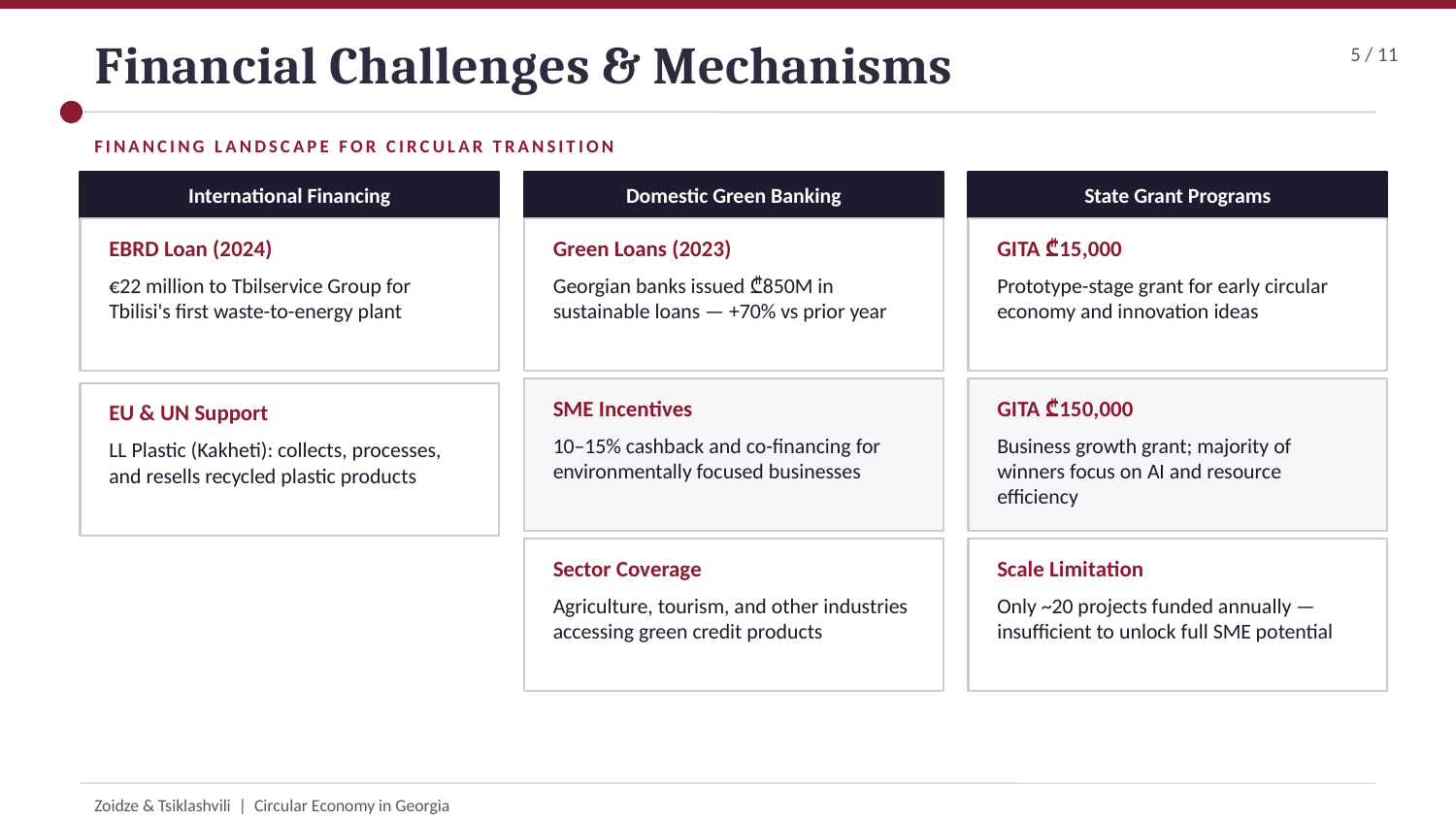

Financial Challenges & Mechanisms
5 / 11

FINANCING LANDSCAPE FOR CIRCULAR TRANSITION

International Financing

Domestic Green Banking

State Grant Programs

EBRD Loan (2024)
Green Loans (2023)
GITA ₾15,000
€22 million to Tbilservice Group for Tbilisi's first waste-to-energy plant
Georgian banks issued ₾850M in sustainable loans — +70% vs prior year
Prototype-stage grant for early circular economy and innovation ideas

SME Incentives
GITA ₾150,000
EU & UN Support
10–15% cashback and co-financing for environmentally focused businesses
Business growth grant; majority of winners focus on AI and resource efficiency
LL Plastic (Kakheti): collects, processes, and resells recycled plastic products

Sector Coverage
Scale Limitation
Agriculture, tourism, and other industries accessing green credit products
Only ~20 projects funded annually — insufficient to unlock full SME potential

Zoidze & Tsiklashvili  |  Circular Economy in Georgia